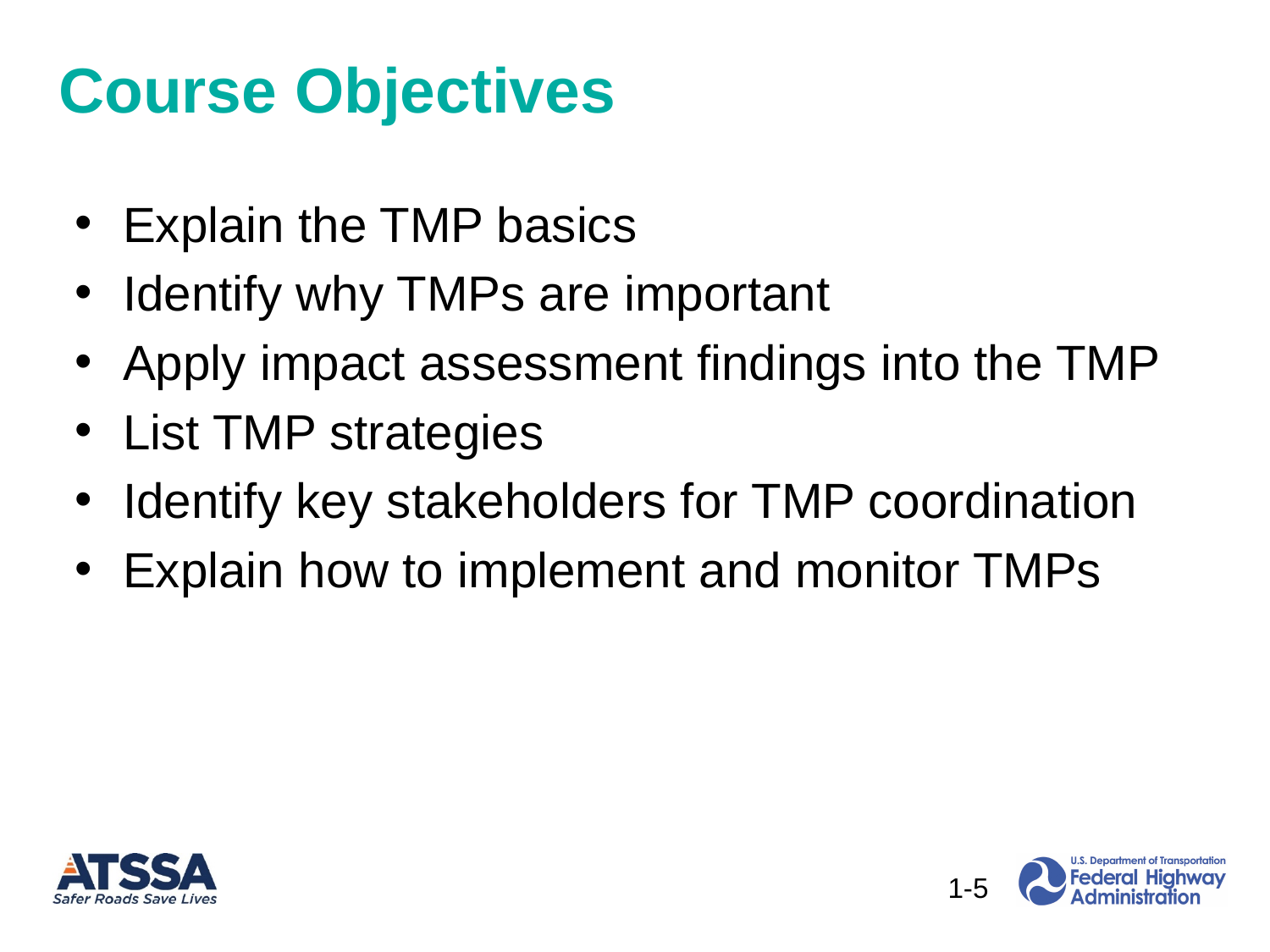

# Course Objectives
Explain the TMP basics
Identify why TMPs are important
Apply impact assessment findings into the TMP
List TMP strategies
Identify key stakeholders for TMP coordination
Explain how to implement and monitor TMPs